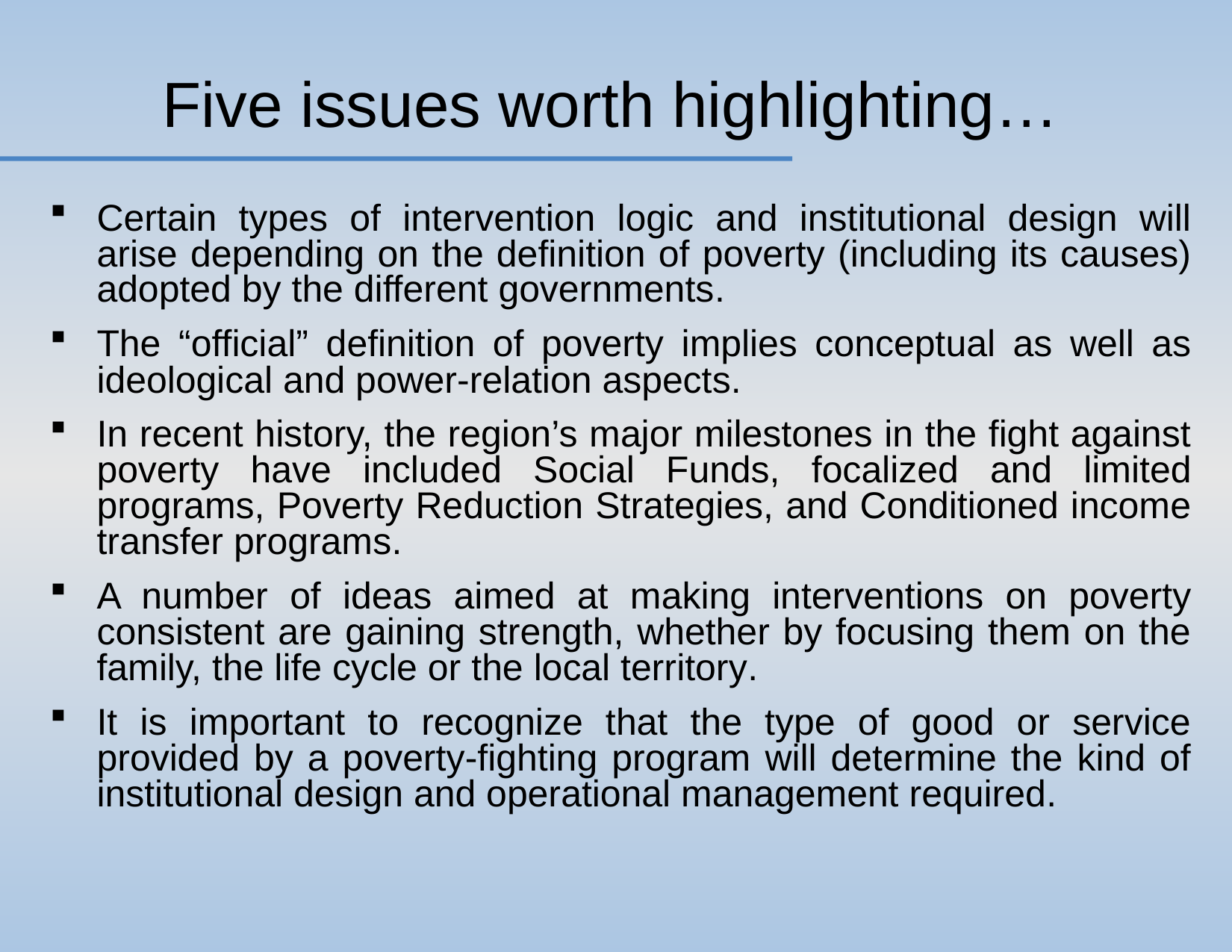

# Five issues worth highlighting…

Certain types of intervention logic and institutional design will arise depending on the definition of poverty (including its causes) adopted by the different governments.
The “official” definition of poverty implies conceptual as well as ideological and power-relation aspects.
In recent history, the region’s major milestones in the fight against poverty have included Social Funds, focalized and limited programs, Poverty Reduction Strategies, and Conditioned income transfer programs.
A number of ideas aimed at making interventions on poverty consistent are gaining strength, whether by focusing them on the family, the life cycle or the local territory.
It is important to recognize that the type of good or service provided by a poverty-fighting program will determine the kind of institutional design and operational management required.